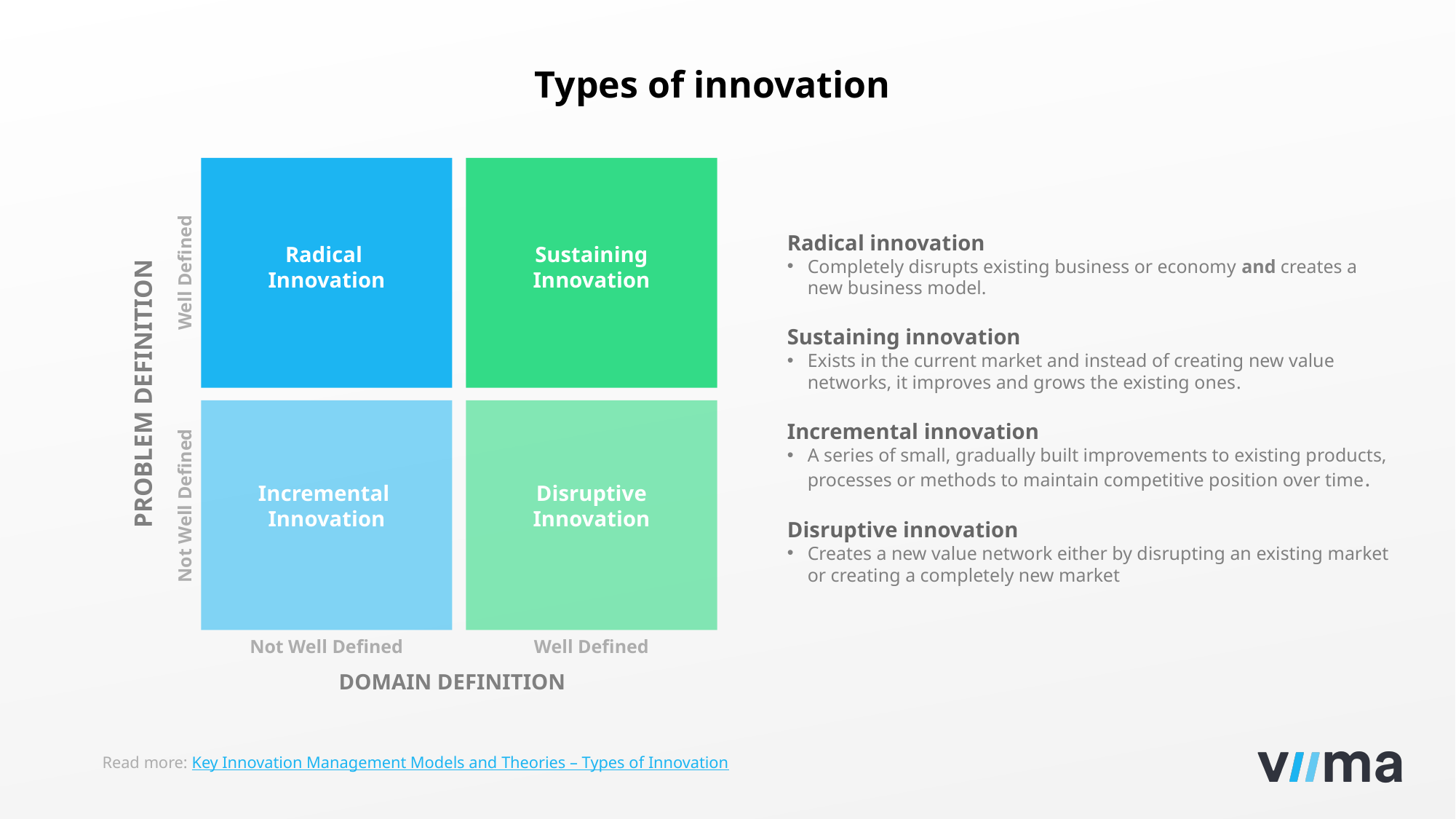

Types of innovation

Radical
Innovation
Sustaining
Innovation
Incremental
Innovation
Disruptive
Innovation
Well Defined
PROBLEM DEFINITION
Not Well Defined
Not Well Defined
Well Defined
DOMAIN DEFINITION
Radical innovation
Completely disrupts existing business or economy and creates a new business model.
Sustaining innovation
Exists in the current market and instead of creating new value networks, it improves and grows the existing ones.
Incremental innovation
A series of small, gradually built improvements to existing products, processes or methods to maintain competitive position over time.

Disruptive innovation
Creates a new value network either by disrupting an existing market or creating a completely new market
Read more: Key Innovation Management Models and Theories – Types of Innovation